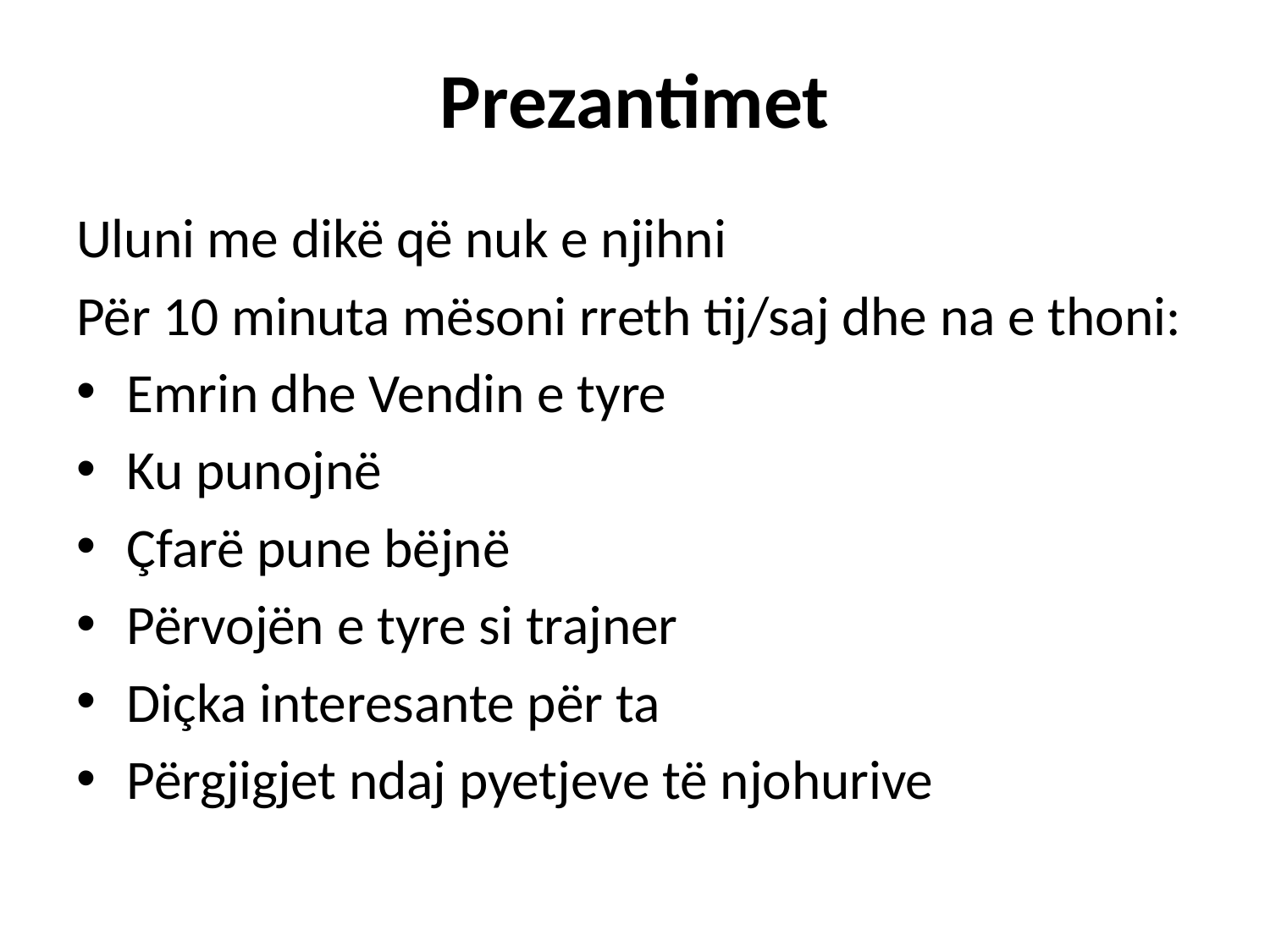

# Prezantimet
Uluni me dikë që nuk e njihni
Për 10 minuta mësoni rreth tij/saj dhe na e thoni:
Emrin dhe Vendin e tyre
Ku punojnë
Çfarë pune bëjnë
Përvojën e tyre si trajner
Diçka interesante për ta
Përgjigjet ndaj pyetjeve të njohurive